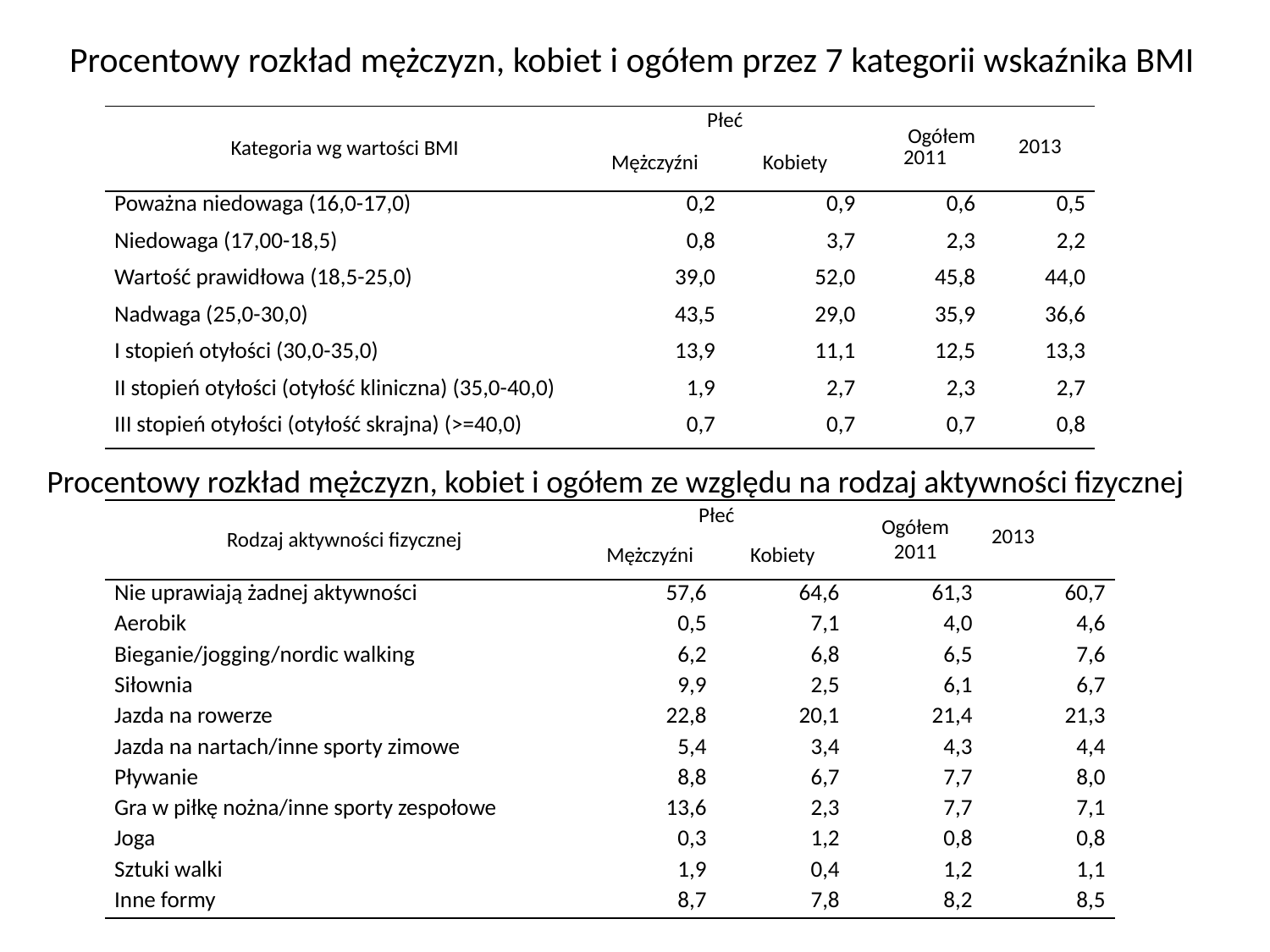

Procentowy rozkład mężczyzn, kobiet i ogółem przez 7 kategorii wskaźnika BMI
| Kategoria wg wartości BMI | Płeć |  | Ogółem 2011 | 2013 |
| --- | --- | --- | --- | --- |
|  | Mężczyźni | Kobiety |  |  |
| Poważna niedowaga (16,0-17,0) | 0,2 | 0,9 | 0,6 | 0,5 |
| Niedowaga (17,00-18,5) | 0,8 | 3,7 | 2,3 | 2,2 |
| Wartość prawidłowa (18,5-25,0) | 39,0 | 52,0 | 45,8 | 44,0 |
| Nadwaga (25,0-30,0) | 43,5 | 29,0 | 35,9 | 36,6 |
| I stopień otyłości (30,0-35,0) | 13,9 | 11,1 | 12,5 | 13,3 |
| II stopień otyłości (otyłość kliniczna) (35,0-40,0) | 1,9 | 2,7 | 2,3 | 2,7 |
| III stopień otyłości (otyłość skrajna) (>=40,0) | 0,7 | 0,7 | 0,7 | 0,8 |

Procentowy rozkład mężczyzn, kobiet i ogółem ze względu na rodzaj aktywności fizycznej

| Rodzaj aktywności fizycznej | Płeć |  | Ogółem 2011 | 2013 |
| --- | --- | --- | --- | --- |
|  | Mężczyźni | Kobiety |  |  |
| Nie uprawiają żadnej aktywności | 57,6 | 64,6 | 61,3 | 60,7 |
| Aerobik | 0,5 | 7,1 | 4,0 | 4,6 |
| Bieganie/jogging/nordic walking | 6,2 | 6,8 | 6,5 | 7,6 |
| Siłownia | 9,9 | 2,5 | 6,1 | 6,7 |
| Jazda na rowerze | 22,8 | 20,1 | 21,4 | 21,3 |
| Jazda na nartach/inne sporty zimowe | 5,4 | 3,4 | 4,3 | 4,4 |
| Pływanie | 8,8 | 6,7 | 7,7 | 8,0 |
| Gra w piłkę nożna/inne sporty zespołowe | 13,6 | 2,3 | 7,7 | 7,1 |
| Joga | 0,3 | 1,2 | 0,8 | 0,8 |
| Sztuki walki | 1,9 | 0,4 | 1,2 | 1,1 |
| Inne formy | 8,7 | 7,8 | 8,2 | 8,5 |